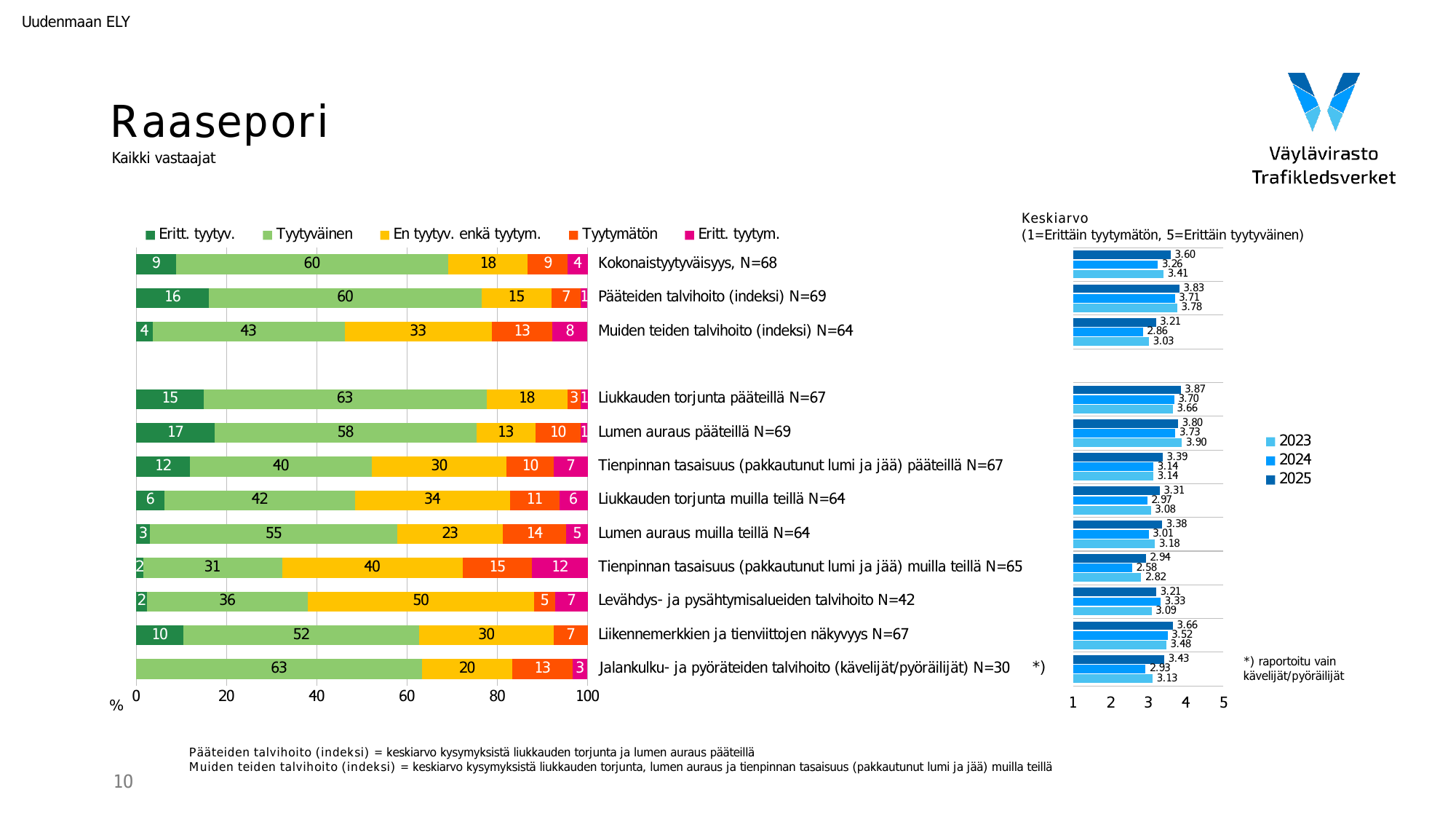

Uudenmaan ELY
# Raasepori
Kaikki vastaajat
Keskiarvo
(1=Erittäin tyytymätön, 5=Erittäin tyytyväinen)

### Chart

| Category | Eritt. tyytyv. | Tyytyväinen | En tyytyv. enkä tyytym. | Tyytymätön | Eritt. tyytym. |
|---|---|---|---|---|---|
| Kokonaistyytyväisyys, N=68 | 8.823529 | 60.294118 | 17.647059 | 8.823529 | 4.411765 |
| Pääteiden talvihoito (indeksi) N=69 | 16.1583385 | 60.3287905 | 15.476963 | 6.5650015 | 1.470906 |
| Muiden teiden talvihoito (indeksi) N=64 | 3.6378206666666664 | 42.548077 | 32.604166666666664 | 13.461538333333332 | 7.748397333333333 |
|  | None | None | None | None | None |
| Liukkauden torjunta pääteillä N=67 | 14.925373 | 62.686567 | 17.910448 | 2.985075 | 1.492537 |
| Lumen auraus pääteillä N=69 | 17.391304 | 57.971014 | 13.043478 | 10.144928 | 1.449275 |
| Tienpinnan tasaisuus (pakkautunut lumi ja jää) pääteillä N=67 | 11.940299 | 40.298507 | 29.850746 | 10.447761 | 7.462687 |
| Liukkauden torjunta muilla teillä N=64 | 6.25 | 42.1875 | 34.375 | 10.9375 | 6.25 |
| Lumen auraus muilla teillä N=64 | 3.125 | 54.6875 | 23.4375 | 14.0625 | 4.6875 |
| Tienpinnan tasaisuus (pakkautunut lumi ja jää) muilla teillä N=65 | 1.538462 | 30.769231 | 40.0 | 15.384615 | 12.307692 |
| Levähdys- ja pysähtymisalueiden talvihoito N=42 | 2.380952 | 35.714286 | 50.0 | 4.761905 | 7.142857 |
| Liikennemerkkien ja tienviittojen näkyvyys N=67 | 10.447761 | 52.238806 | 29.850746 | 7.462687 | None |
| Jalankulku- ja pyöräteiden talvihoito (kävelijät/pyöräilijät) N=30 | None | 63.333333 | 20.0 | 13.333333 | 3.333333 |

### Chart

| Category | 2025 | 2024 | 2023 |
|---|---|---|---|
*) raportoitu vain
kävelijät/pyöräilijät
*)
%
Pääteiden talvihoito (indeksi) = keskiarvo kysymyksistä liukkauden torjunta ja lumen auraus pääteillä
Muiden teiden talvihoito (indeksi) = keskiarvo kysymyksistä liukkauden torjunta, lumen auraus ja tienpinnan tasaisuus (pakkautunut lumi ja jää) muilla teillä

10